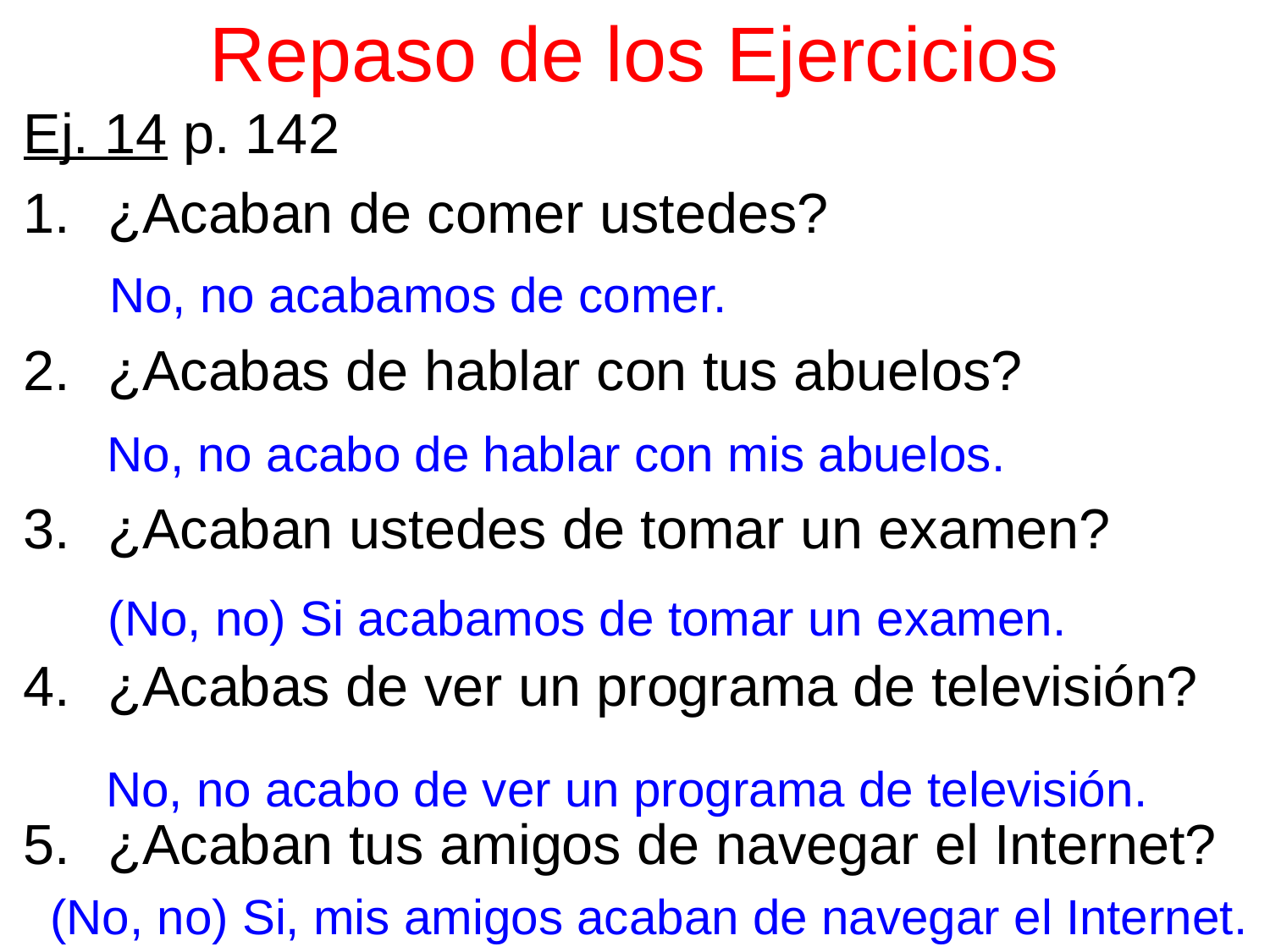

# Repaso de los Ejercicios
Ej. 14 p. 142
¿Acaban de comer ustedes?

¿Acabas de hablar con tus abuelos?

¿Acaban ustedes de tomar un examen?

¿Acabas de ver un programa de televisión?

¿Acaban tus amigos de navegar el Internet?
No, no acabamos de comer.
No, no acabo de hablar con mis abuelos.
(No, no) Si acabamos de tomar un examen.
No, no acabo de ver un programa de televisión.
(No, no) Si, mis amigos acaban de navegar el Internet.